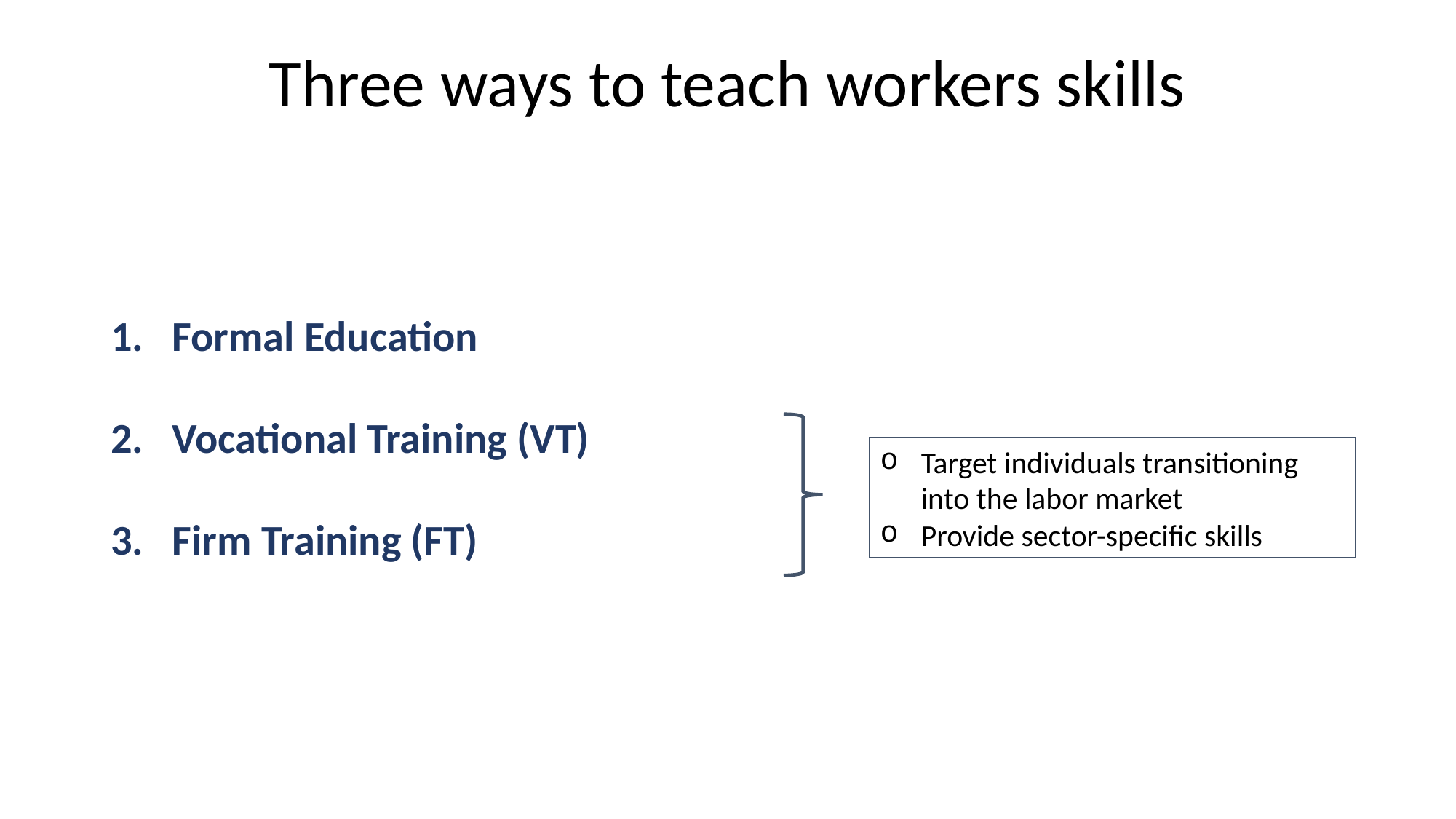

# Three ways to teach workers skills
Formal Education

Vocational Training (VT)

Firm Training (FT)

Target individuals transitioning into the labor market
Provide sector-specific skills